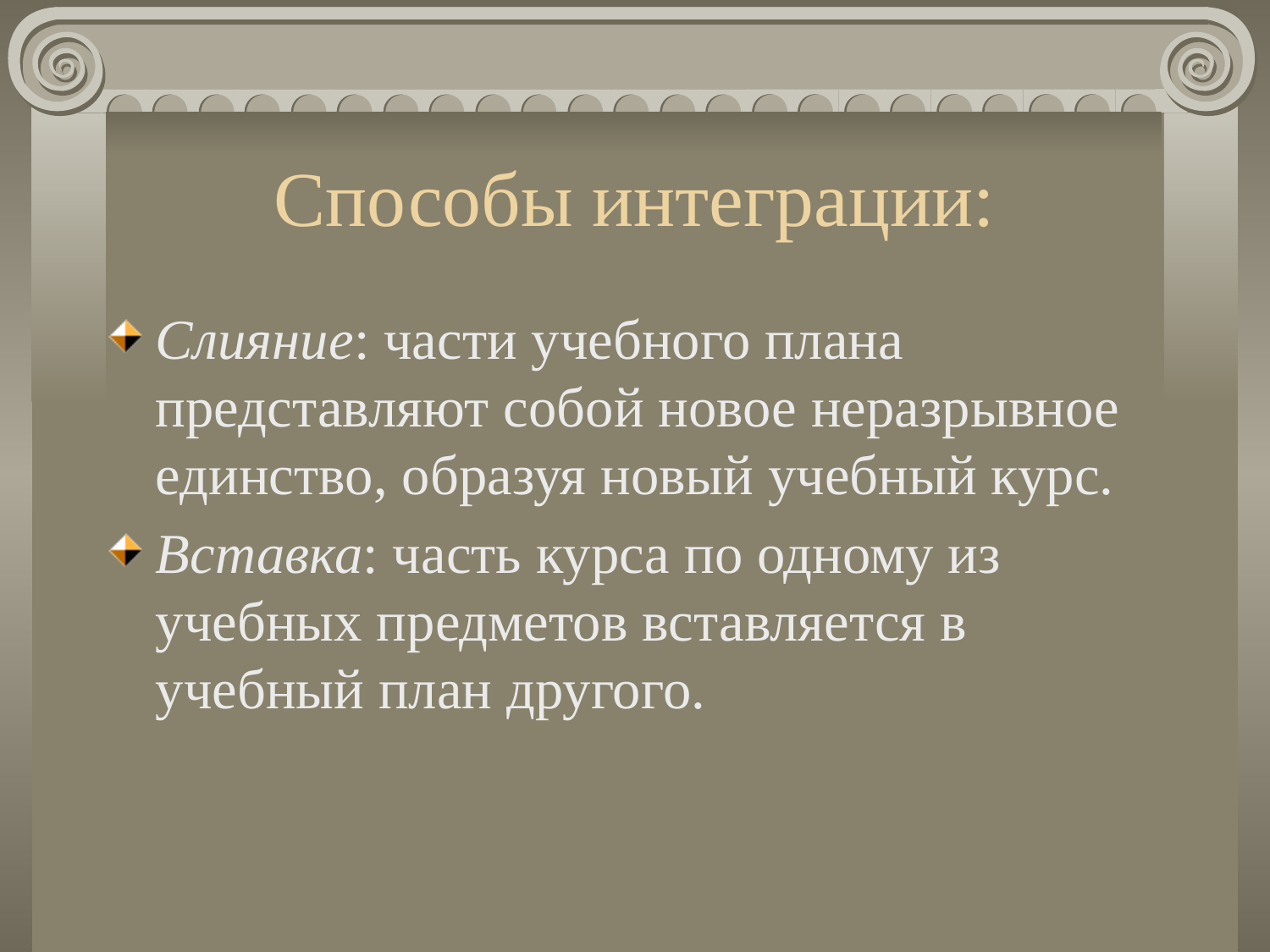

# Способы интеграции:
Слияние: части учебного плана представляют собой новое неразрывное единство, образуя новый учебный курс.
Вставка: часть курса по одному из учебных предметов вставляется в учебный план другого.